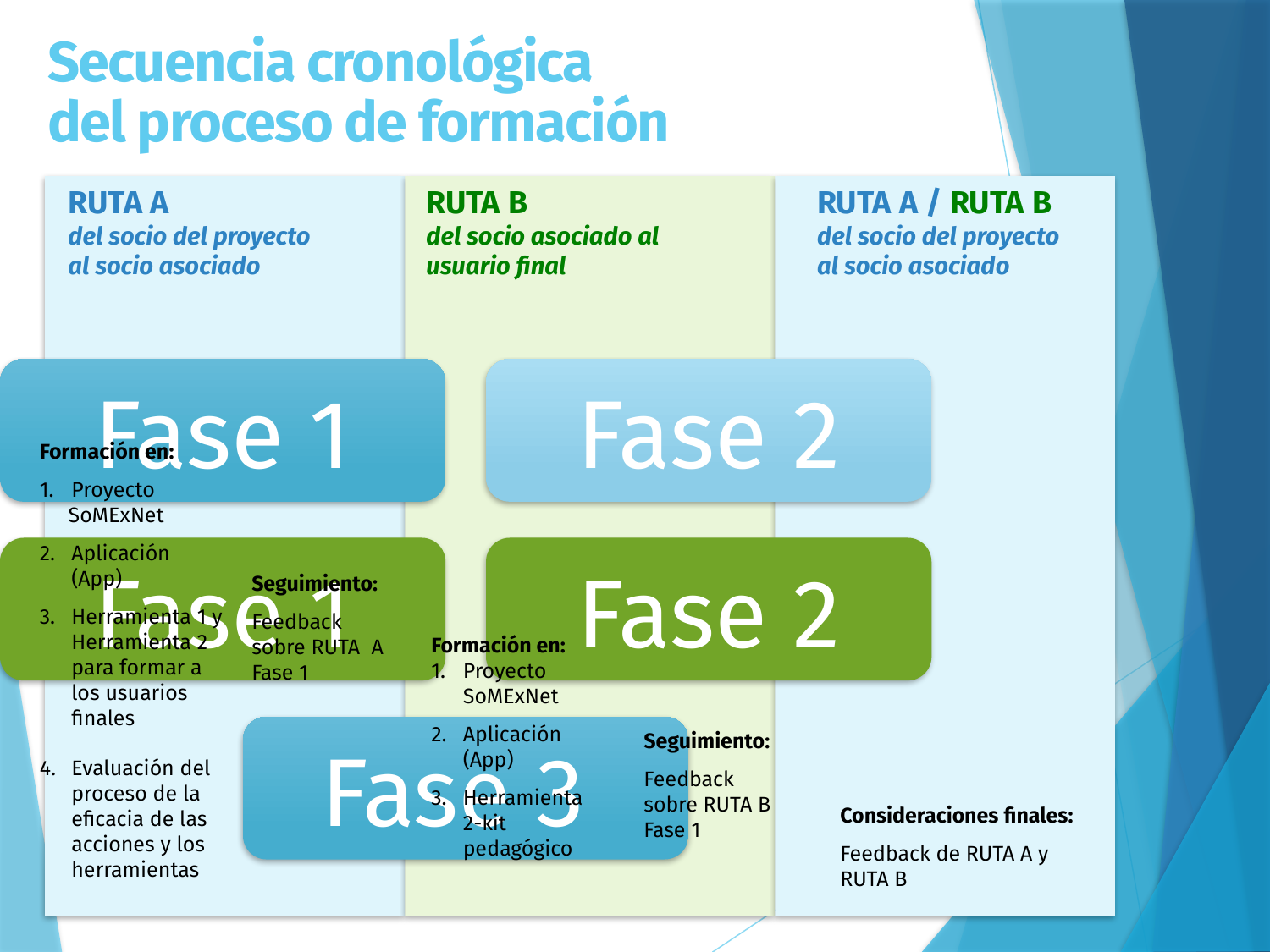

# Secuencia cronológica del proceso de formación

RUTA A
del socio del proyecto
al socio asociado

RUTA B
del socio asociado al usuario final

RUTA A / RUTA B
del socio del proyecto
al socio asociado
Fase 1
Fase 2
Fase 3
Fase 2
Fase 1
Formación en:

Proyecto
     SoMExNet

Aplicación (App)

Herramienta 1 y Herramienta 2 para formar a los usuarios finales

Evaluación del proceso de la eficacia de las acciones y los herramientas
Seguimiento:

Feedback sobre RUTA  A Fase 1
Formación en:
Proyecto SoMExNet

Aplicación (App)

Herramienta 2-kit pedagógico
Seguimiento:

Feedback sobre RUTA B Fase 1
Consideraciones finales:

Feedback de RUTA A y RUTA B